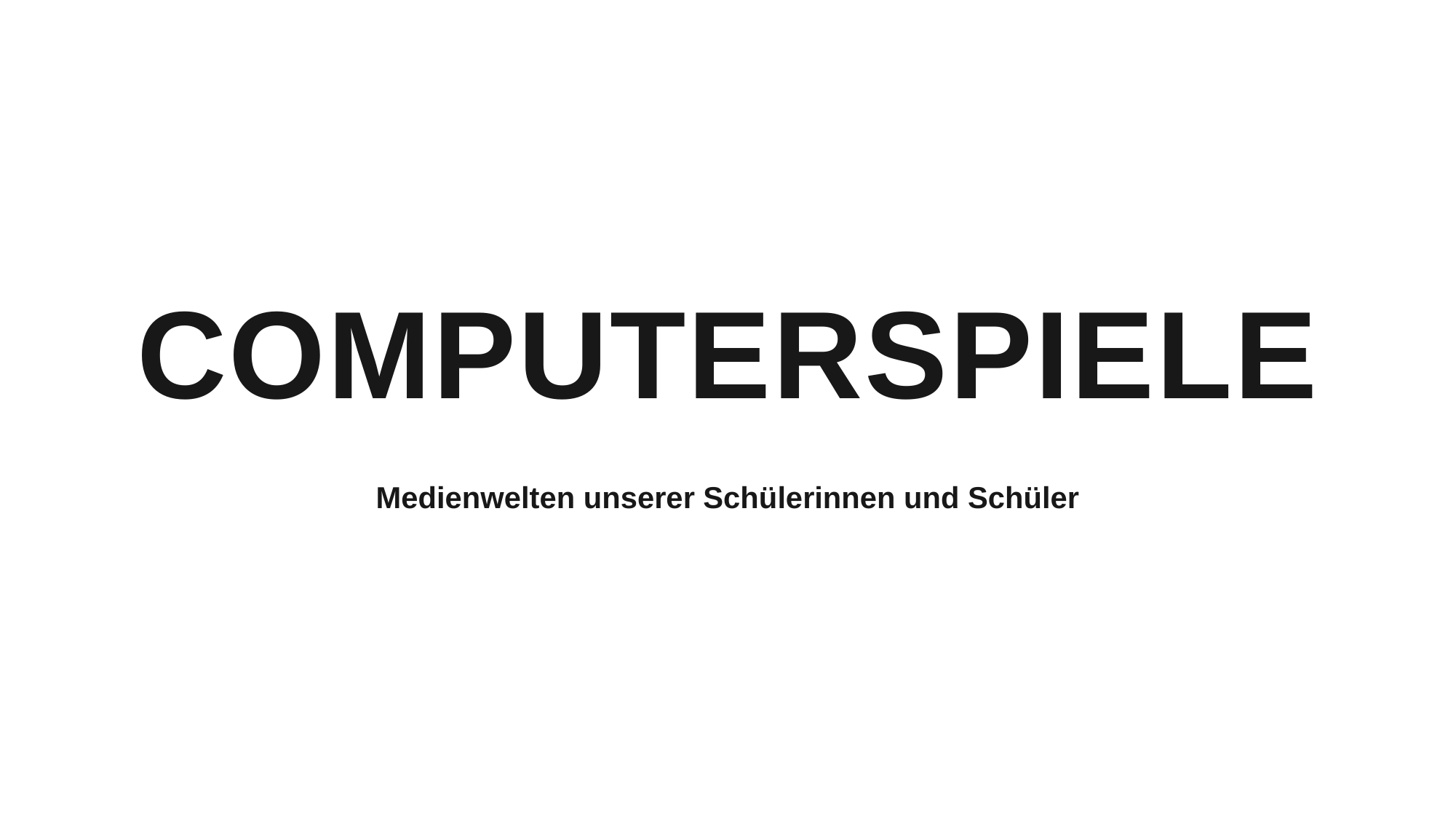

# Computerspiele
Medienwelten unserer Schülerinnen und Schüler